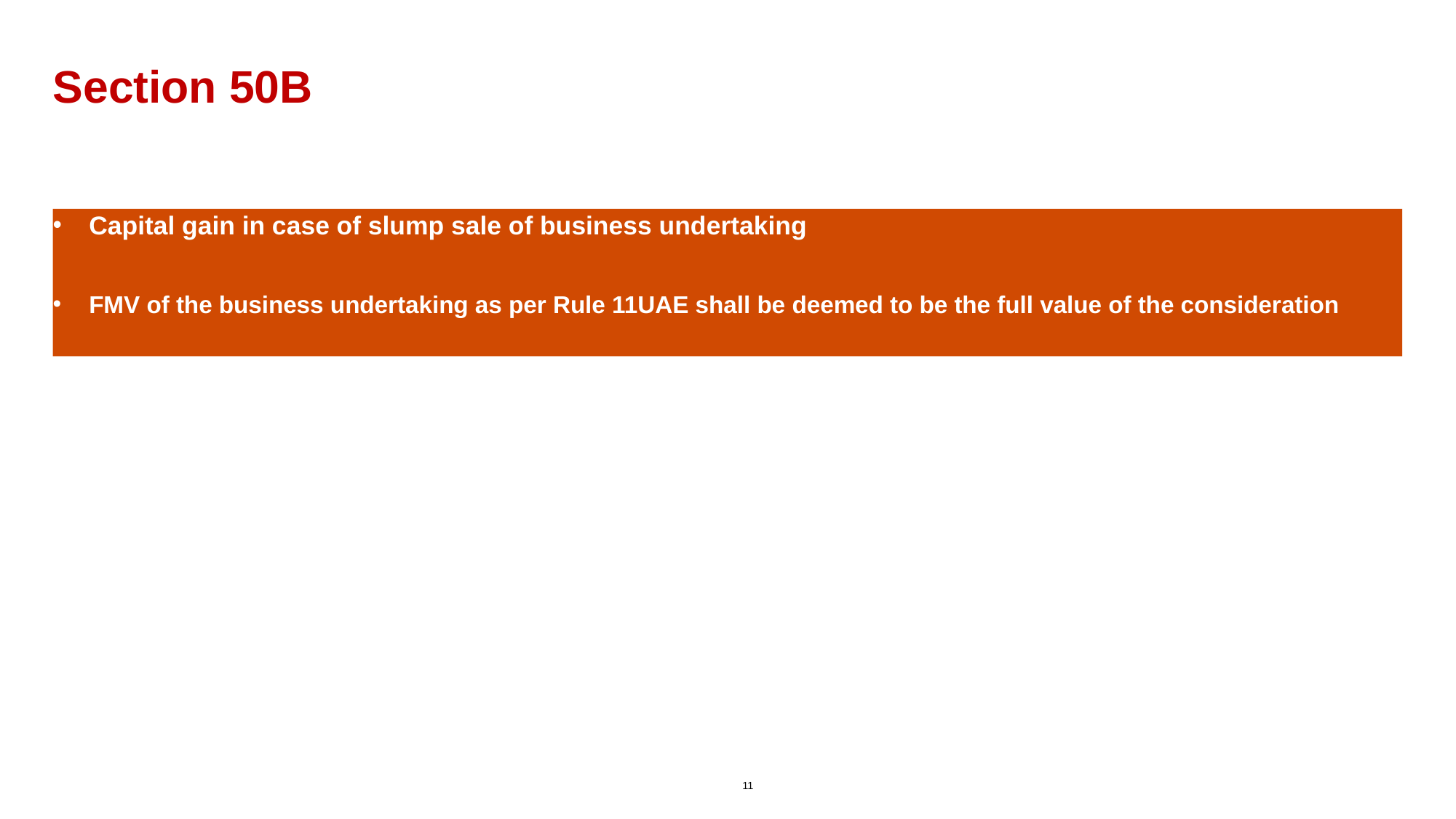

# Section 50B
Capital gain in case of slump sale of business undertaking

FMV of the business undertaking as per Rule 11UAE shall be deemed to be the full value of the consideration

11